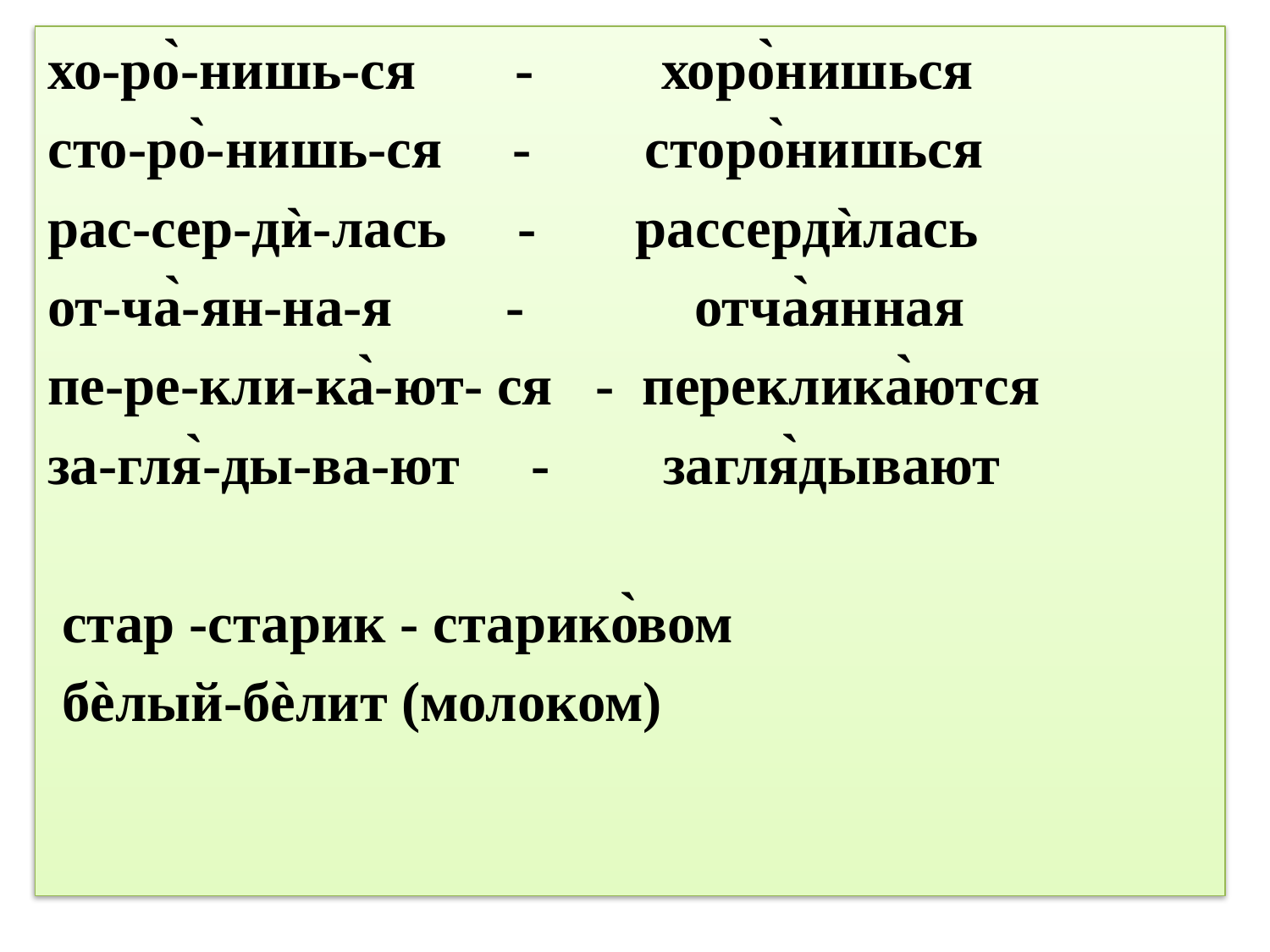

хо-ро̀-нишь-ся       -         хоро̀нишься
сто-ро̀-нишь-ся     -        сторо̀нишься
рас-сер-дѝ-лась     -       рассердѝлась
от-ча̀-ян-на-я        -            отча̀янная
пе-ре-кли-ка̀-ют- ся   -  переклика̀ются
за-гля̀-ды-ва-ют     -        загля̀дывают

 стар -старик - старико̀вом
 бѐлый-бѐлит (молоком)